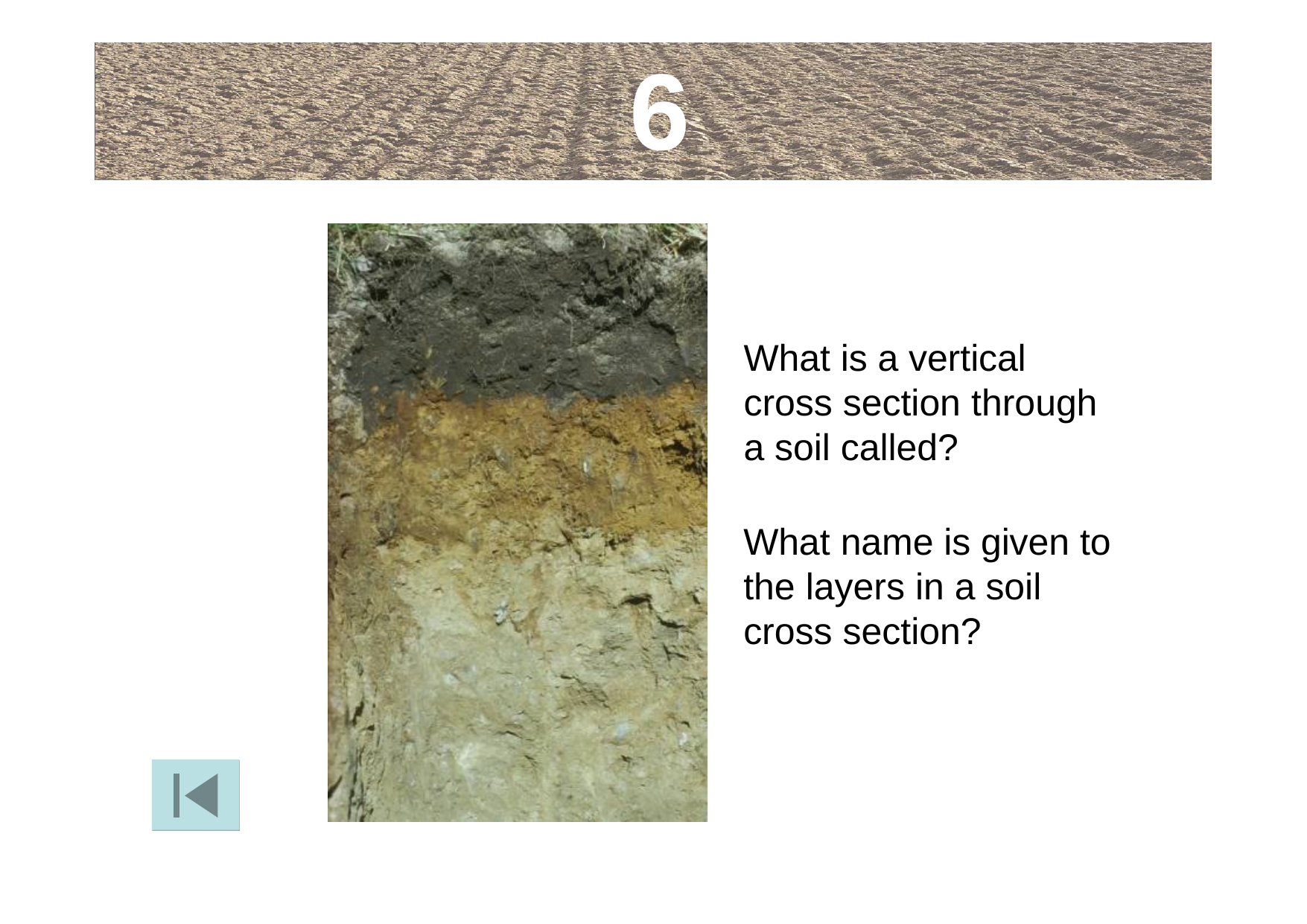

6

What is a vertical cross section through a soil called?
What name is given to the layers in a soil cross section?